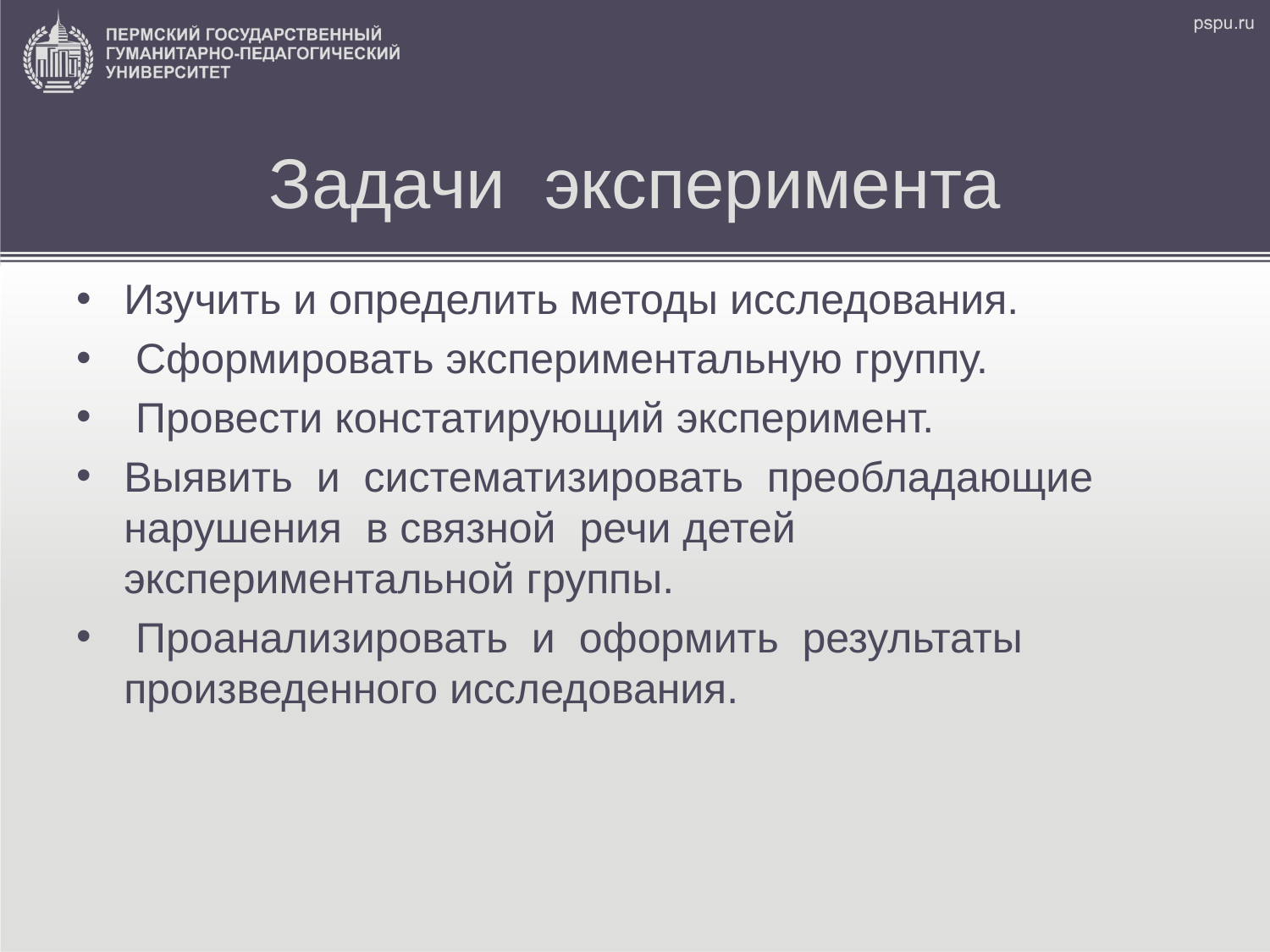

# Задачи  эксперимента
Изучить и определить методы исследования.
 Сформировать экспериментальную группу.
 Провести констатирующий эксперимент.
Выявить  и  систематизировать  преобладающие  нарушения  в связной  речи детей экспериментальной группы.
 Проанализировать  и  оформить  результаты  произведенного исследования.